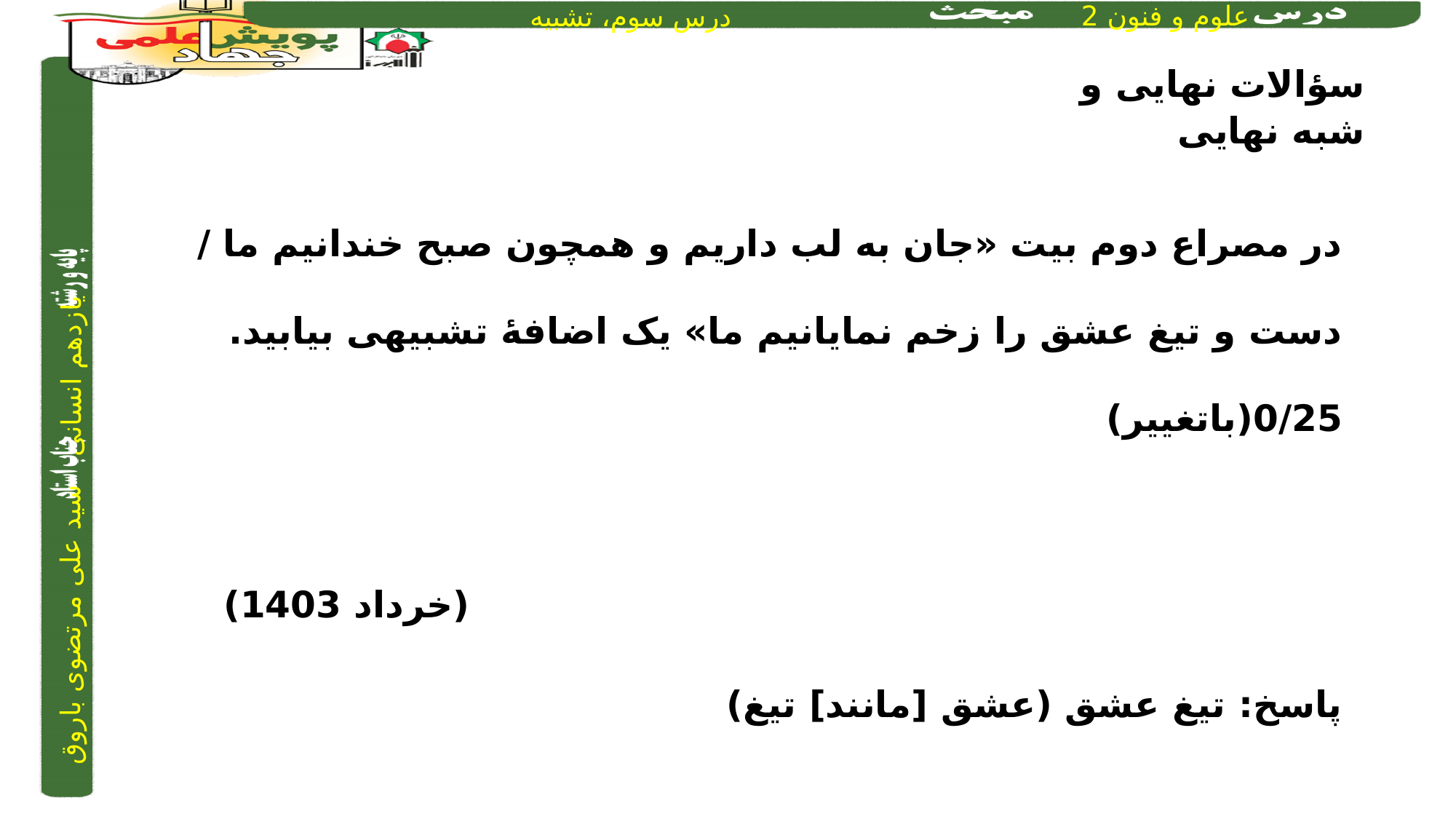

سؤالات نهایی و شبه نهایی
در مصراع دوم بیت «جان به لب داریم و همچون صبح خندانیم ما / دست و تیغ عشق را زخم نمایانیم ما» یک اضافۀ تشبیهی بیابید. 0/25(باتغییر)
																			(خرداد 1403)
پاسخ: تیغ عشق (عشق [مانند] تیغ)